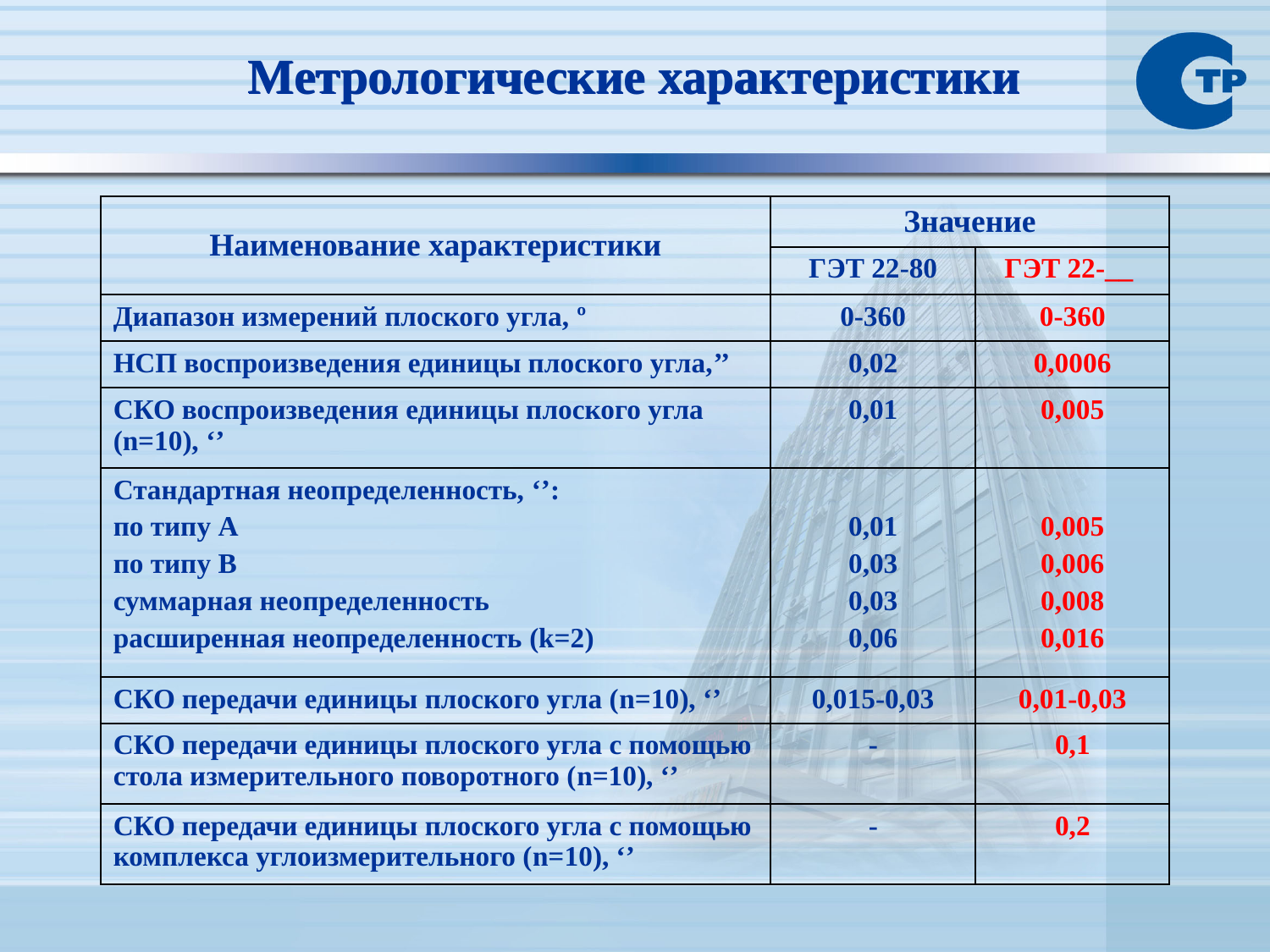

Метрологические характеристики
Метрологические характеристики
| Наименование характеристики | Значение |  |
| --- | --- | --- |
|  | ГЭТ 22-80 | ГЭТ 22-\_\_ |
| Диапазон измерений плоского угла, º | 0-360 | 0-360 |
| НСП воспроизведения единицы плоского угла,’’ | 0,02 | 0,0006 |
| СКО воспроизведения единицы плоского угла (n=10), ‘’ | 0,01 | 0,005 |
| Стандартная неопределенность, ‘’: по типу А по типу В суммарная неопределенность расширенная неопределенность (k=2) | 0,01 0,03 0,03 0,06 | 0,005 0,006 0,008 0,016 |
| СКО передачи единицы плоского угла (n=10), ‘’ | 0,015-0,03 | 0,01-0,03 |
| СКО передачи единицы плоского угла с помощью стола измерительного поворотного (n=10), ‘’ | - | 0,1 |
| СКО передачи единицы плоского угла с помощью комплекса углоизмерительного (n=10), ‘’ | - | 0,2 |